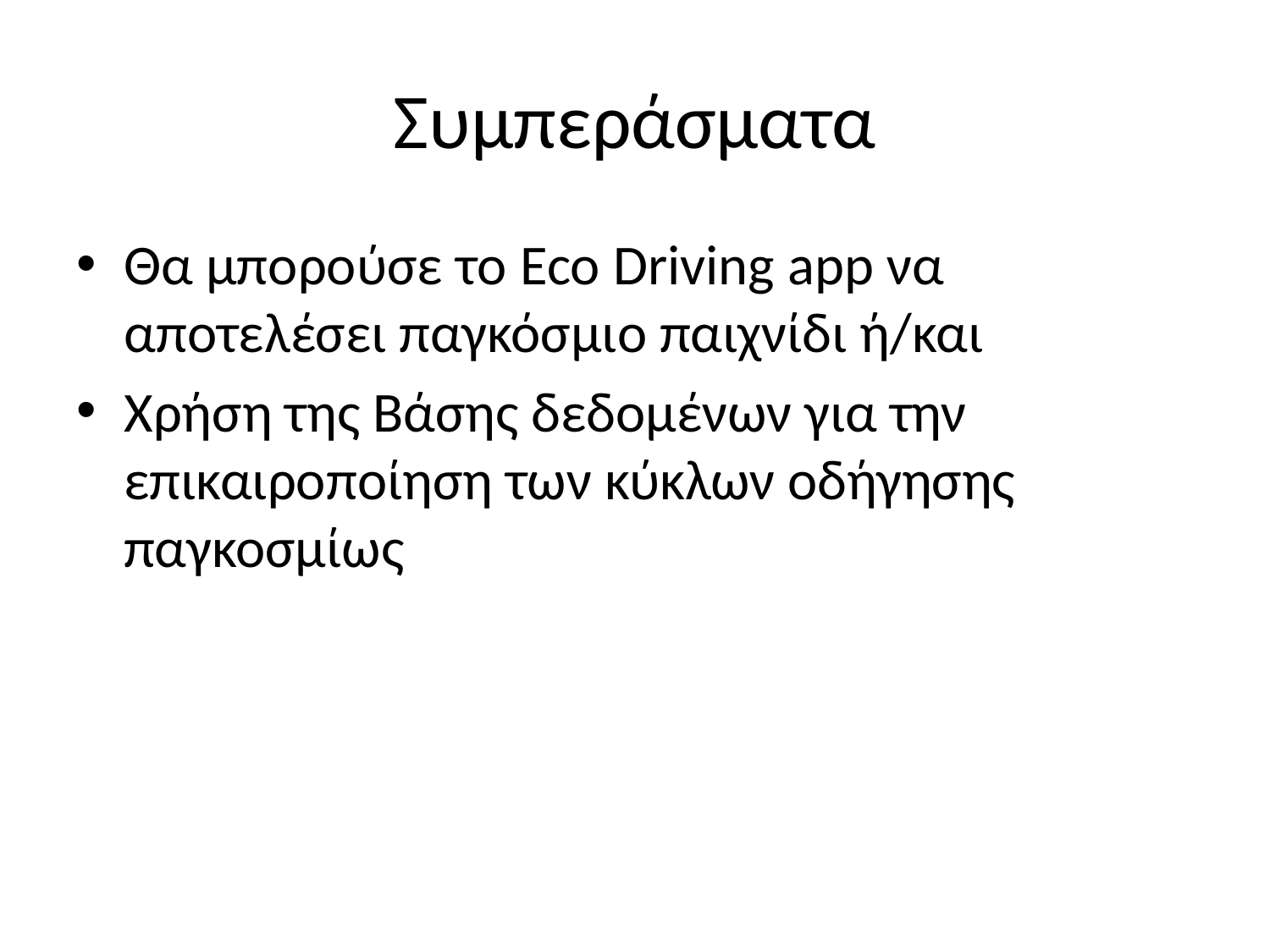

# Συμπεράσματα
Θα μπορούσε το Eco Driving app να αποτελέσει παγκόσμιο παιχνίδι ή/και
Χρήση της Βάσης δεδομένων για την επικαιροποίηση των κύκλων οδήγησης παγκοσμίως